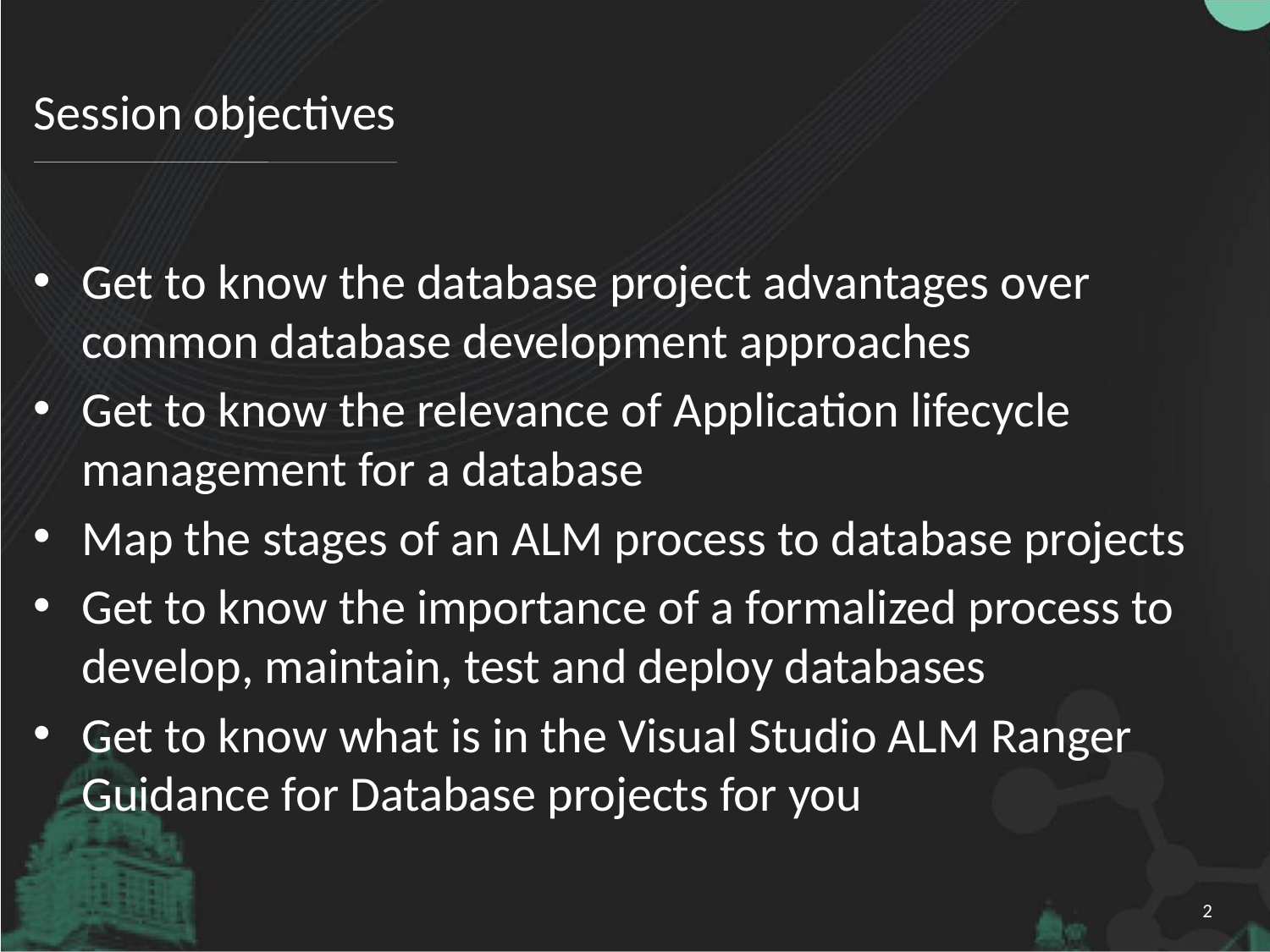

# Session objectives

Get to know the database project advantages over common database development approaches
Get to know the relevance of Application lifecycle management for a database
Map the stages of an ALM process to database projects
Get to know the importance of a formalized process to develop, maintain, test and deploy databases
Get to know what is in the Visual Studio ALM Ranger Guidance for Database projects for you
2